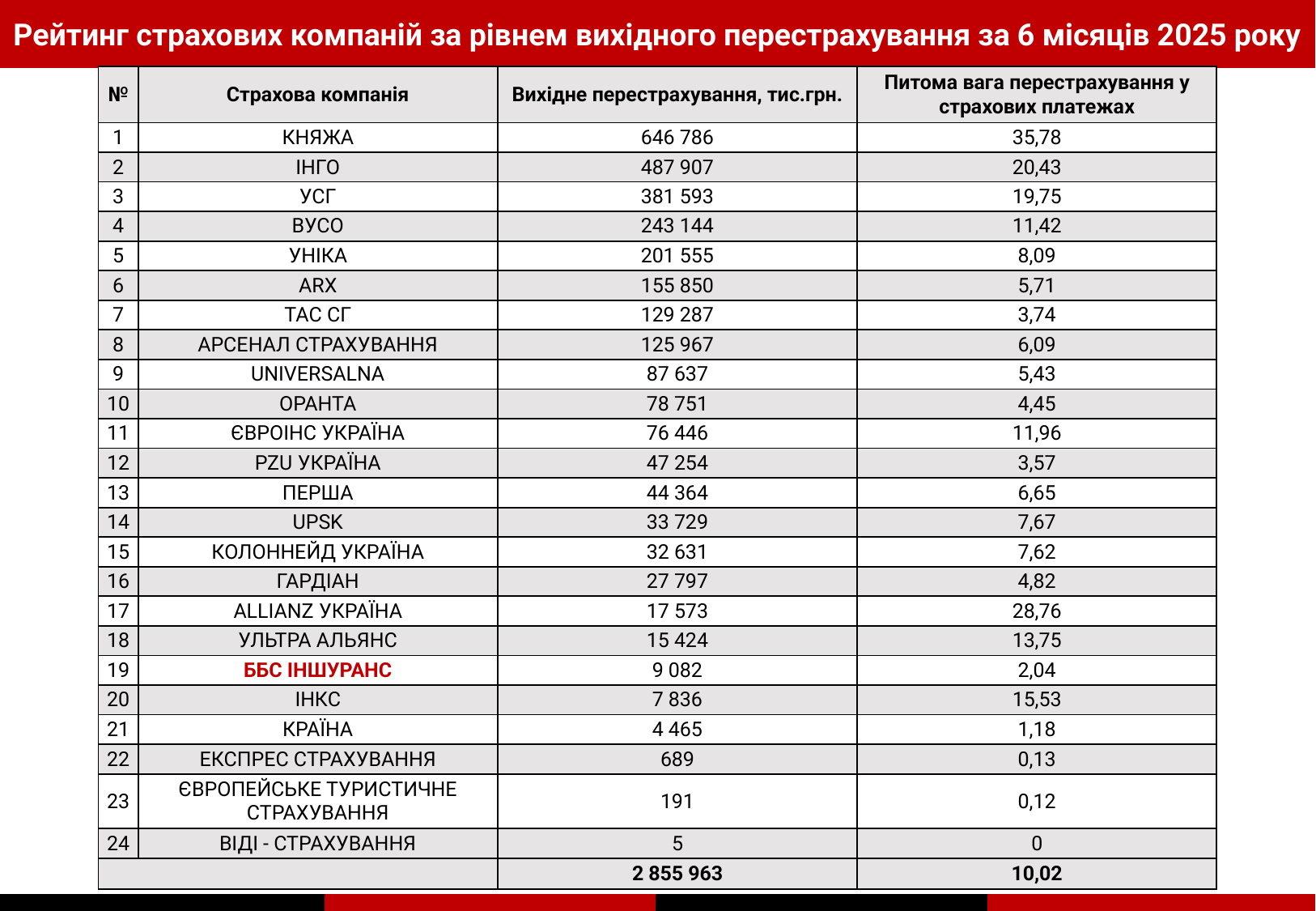

Рейтинг страхових компаній за рівнем вихідного перестрахування за 6 місяців 2025 року
| № | Стра­хова­ компа­нія | Вихідне­ пере­стра­хува­ння, тис.грн. | Пито­ма вага­ пере­стра­хува­ння у стра­хови­х пла­тежа­х |
| --- | --- | --- | --- |
| 1 | КНЯЖА | 646 786 | 35,78 |
| 2 | ІНГО | 487 907 | 20,43 |
| 3 | УСГ | 381 593 | 19,75 |
| 4 | ВУСО | 243 144 | 11,42 |
| 5 | УНІКА | 201 555 | 8,09 |
| 6 | ARX | 155 850 | 5,71 |
| 7 | ТАС СГ | 129 287 | 3,74 |
| 8 | АРСЕНАЛ СТРАХУВАННЯ | 125 967 | 6,09 |
| 9 | UNIVERSALNA | 87 637 | 5,43 |
| 10 | ОРАНТА | 78 751 | 4,45 |
| 11 | ЄВРОІНС УКРАЇНА | 76 446 | 11,96 |
| 12 | PZU УКРАЇНА | 47 254 | 3,57 |
| 13 | ПЕРША | 44 364 | 6,65 |
| 14 | UPSK | 33 729 | 7,67 |
| 15 | КОЛОННЕЙД УКРАЇНА | 32 631 | 7,62 |
| 16 | ГАРДІАН | 27 797 | 4,82 |
| 17 | ALLIANZ УКРАЇНА | 17 573 | 28,76 |
| 18 | УЛЬТРА АЛЬЯНС | 15 424 | 13,75 |
| 19 | ББС ІНШУРАНС | 9 082 | 2,04 |
| 20 | ІНКС | 7 836 | 15,53 |
| 21 | КРАЇНА | 4 465 | 1,18 |
| 22 | ЕКСПРЕС СТРАХУВАННЯ | 689 | 0,13 |
| 23 | ЄВРОПЕЙСЬКЕ ТУРИСТИЧНЕ СТРАХУВАННЯ | 191 | 0,12 |
| 24 | ВІДІ - СТРАХУВАННЯ | 5 | 0 |
|  |  | 2 855 963 | 10,02 |